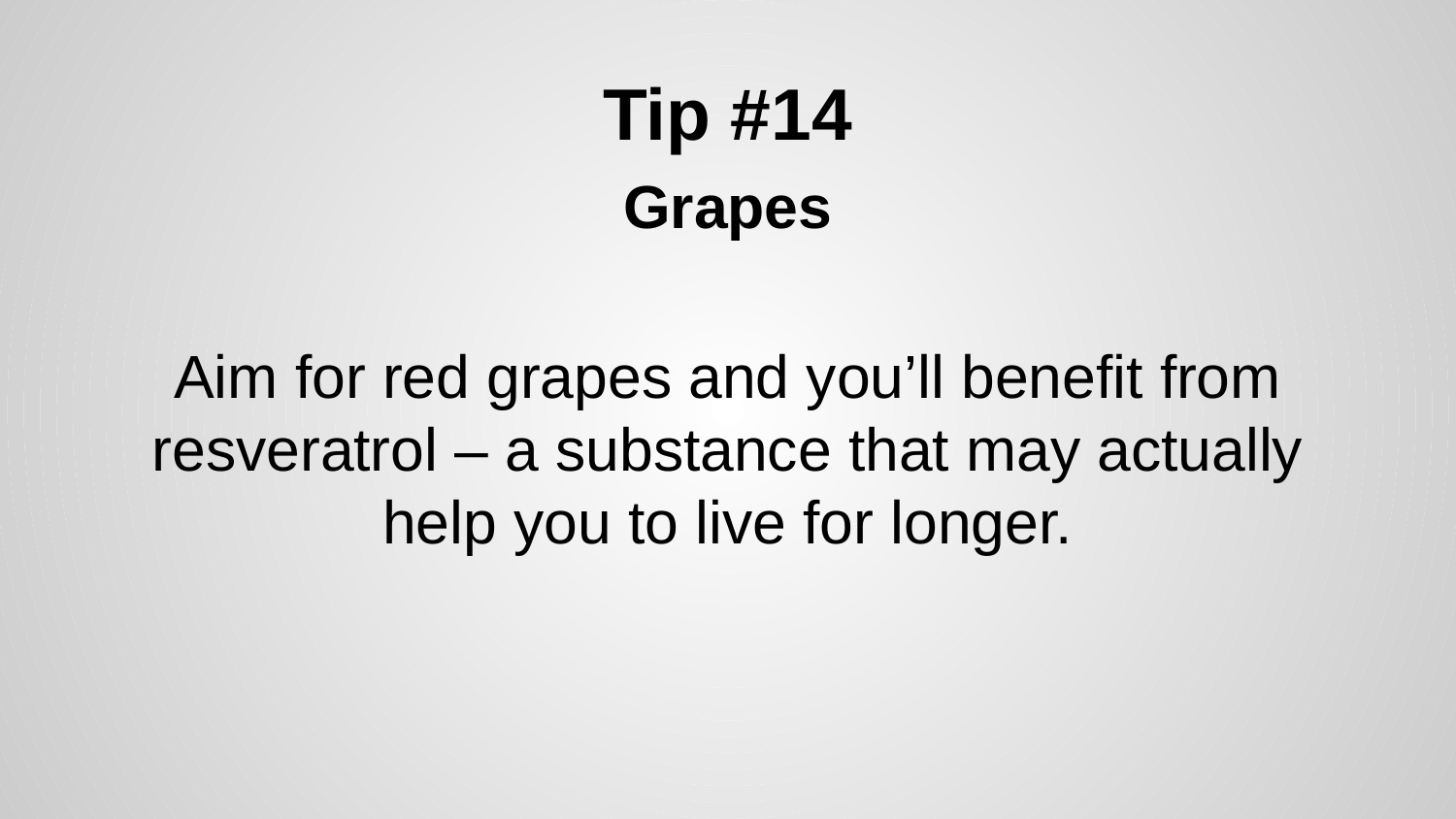

# Tip #14

Grapes

Aim for red grapes and you’ll benefit from resveratrol – a substance that may actually help you to live for longer.